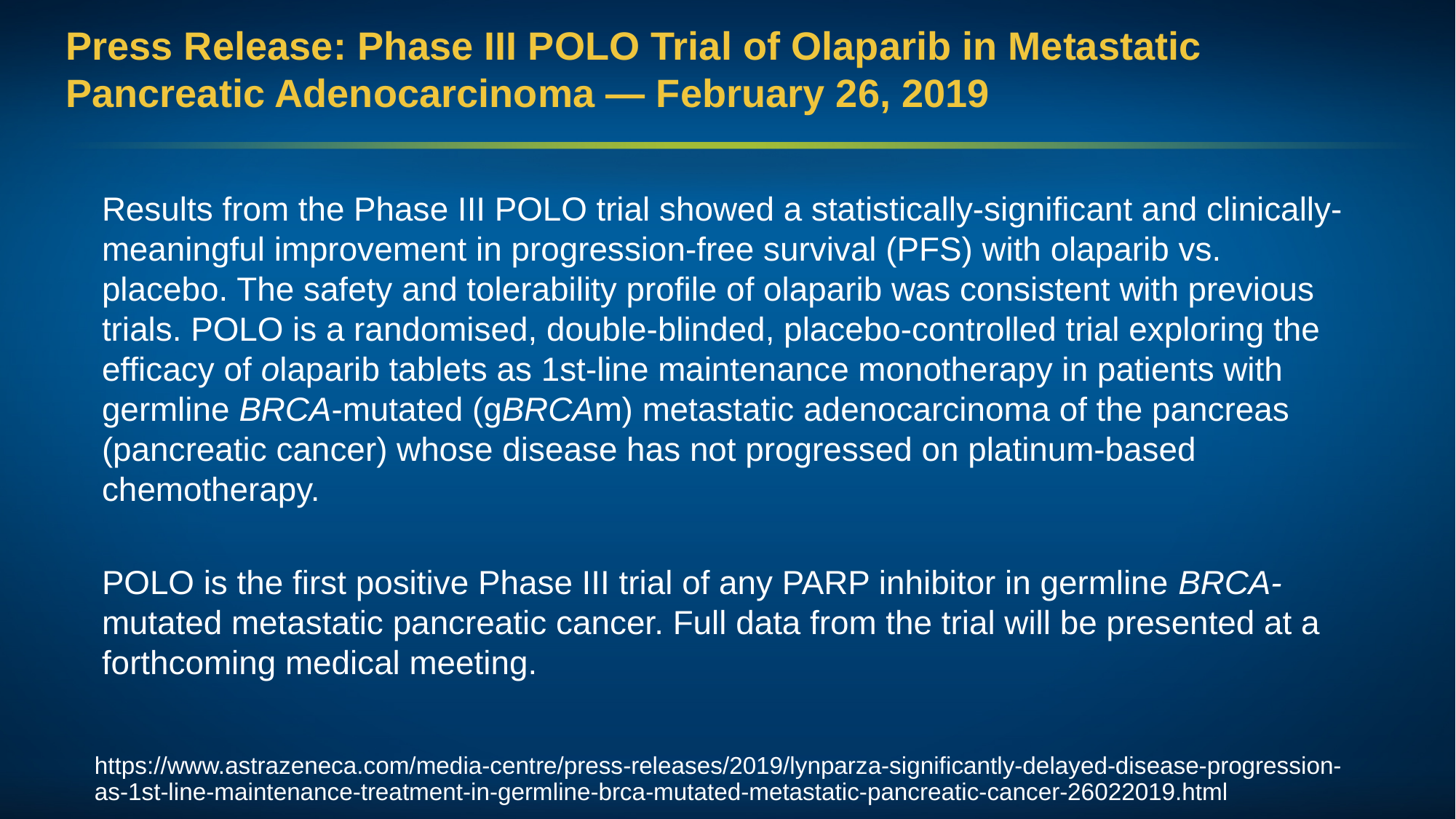

# Press Release: Phase III POLO Trial of Olaparib in Metastatic Pancreatic Adenocarcinoma — February 26, 2019
Results from the Phase III POLO trial showed a statistically-significant and clinically-meaningful improvement in progression-free survival (PFS) with olaparib vs. placebo. The safety and tolerability profile of olaparib was consistent with previous trials. POLO is a randomised, double-blinded, placebo-controlled trial exploring the efficacy of olaparib tablets as 1st-line maintenance monotherapy in patients with germline BRCA-mutated (gBRCAm) metastatic adenocarcinoma of the pancreas (pancreatic cancer) whose disease has not progressed on platinum-based chemotherapy.

POLO is the first positive Phase III trial of any PARP inhibitor in germline BRCA-mutated metastatic pancreatic cancer. Full data from the trial will be presented at a forthcoming medical meeting.
https://www.astrazeneca.com/media-centre/press-releases/2019/lynparza-significantly-delayed-disease-progression-as-1st-line-maintenance-treatment-in-germline-brca-mutated-metastatic-pancreatic-cancer-26022019.html